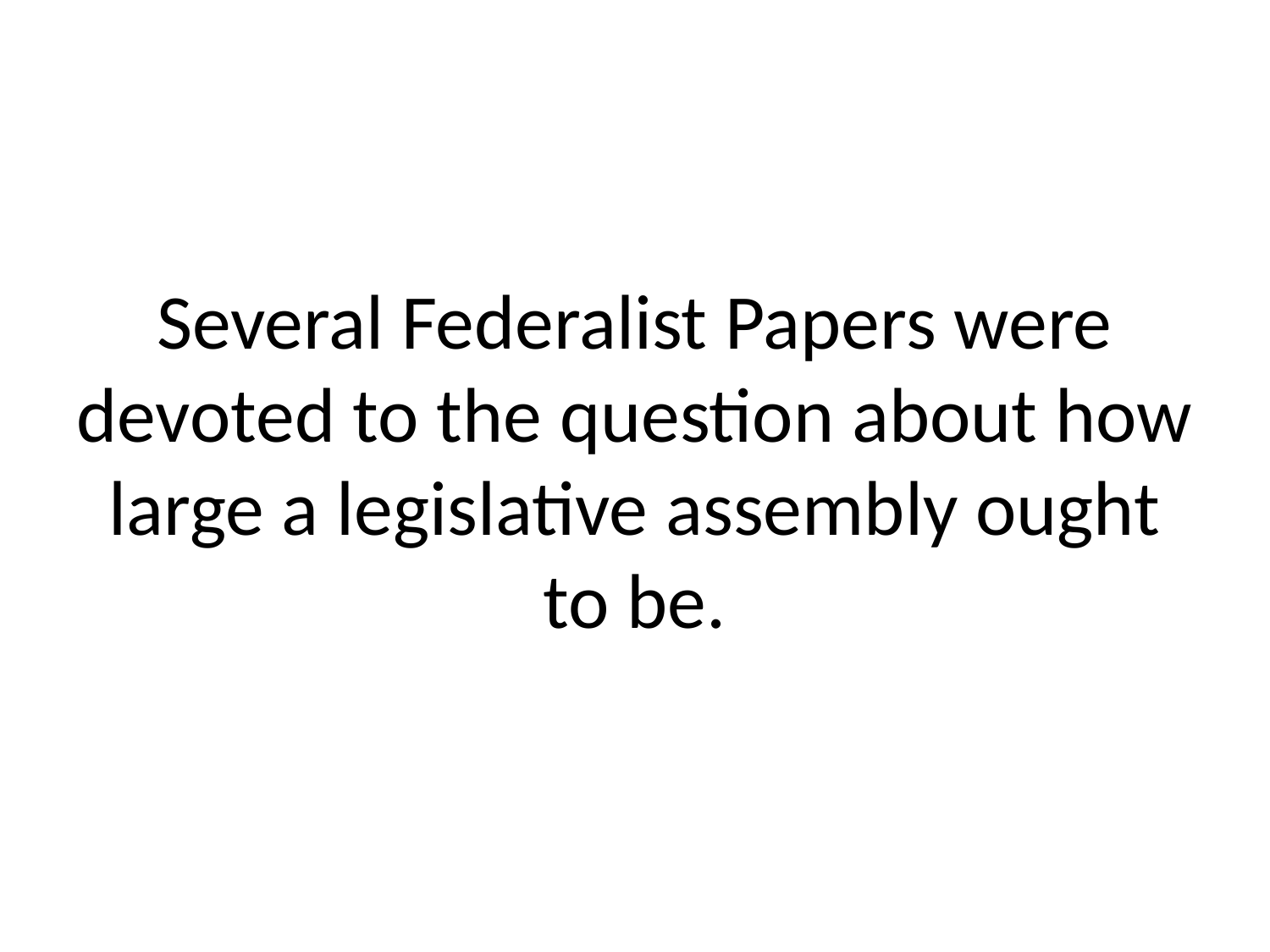

# Several Federalist Papers were devoted to the question about how large a legislative assembly ought to be.